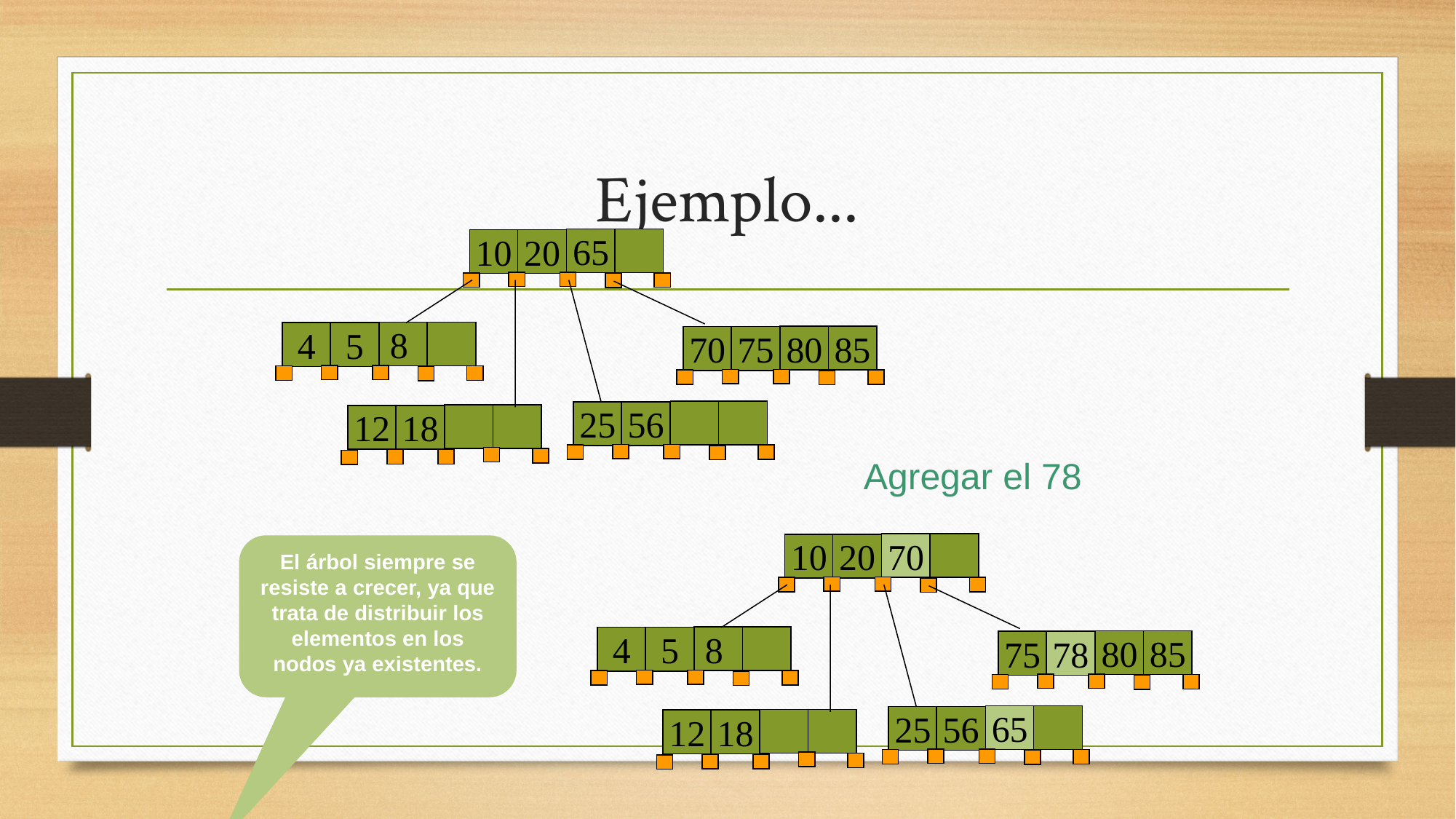

# Ejemplo...
65

10
20

8

4
5
80
85
70
75

25
56

12
18

Agregar el 78

70

10
20
El árbol siempre se resiste a crecer, ya que trata de distribuir los elementos en los nodos ya existentes.

8

4
5
80
85
75
78

65

25
56

12
18